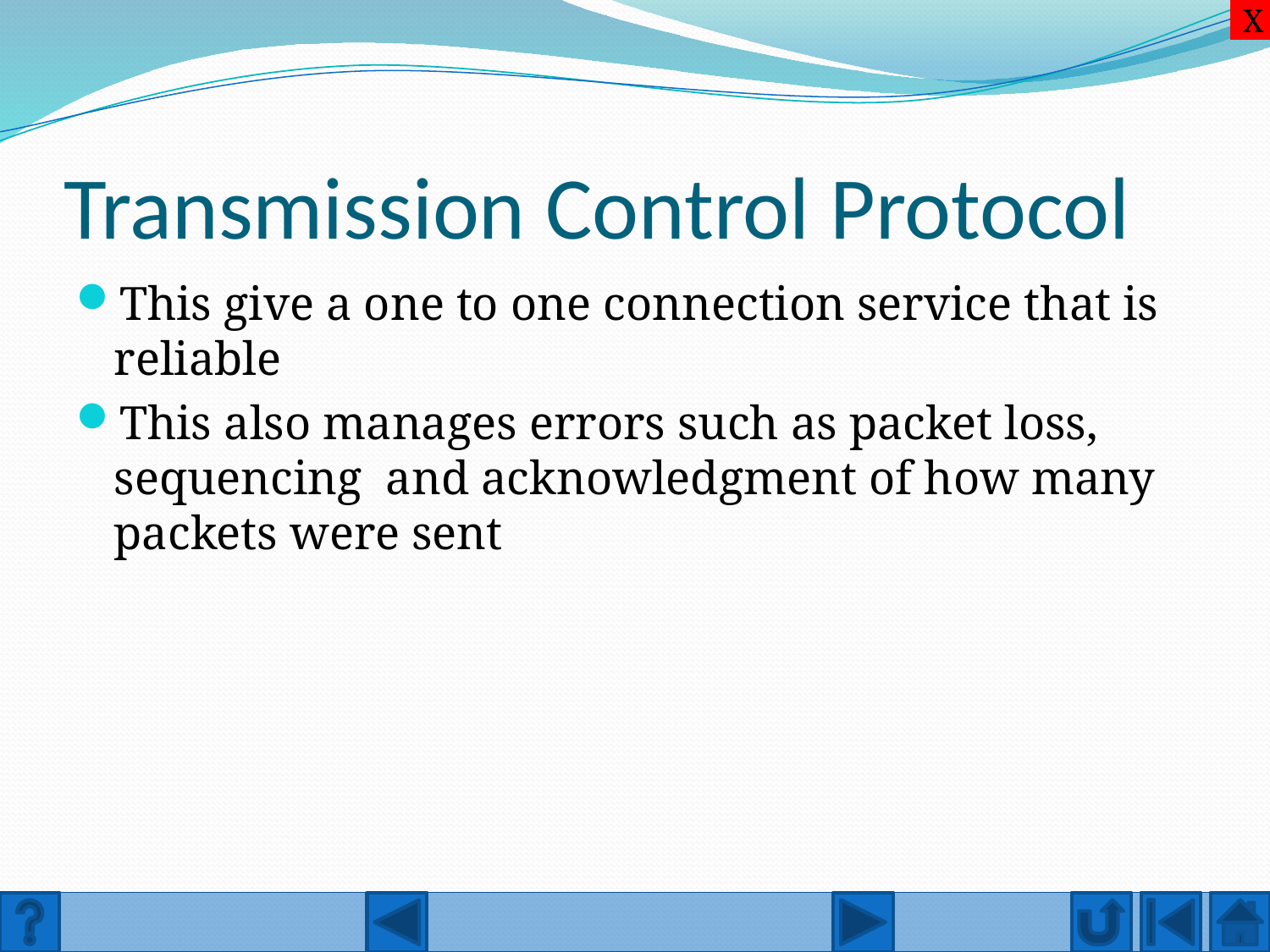

X
# Transmission Control Protocol
This give a one to one connection service that is reliable
This also manages errors such as packet loss, sequencing  and acknowledgment of how many packets were sent